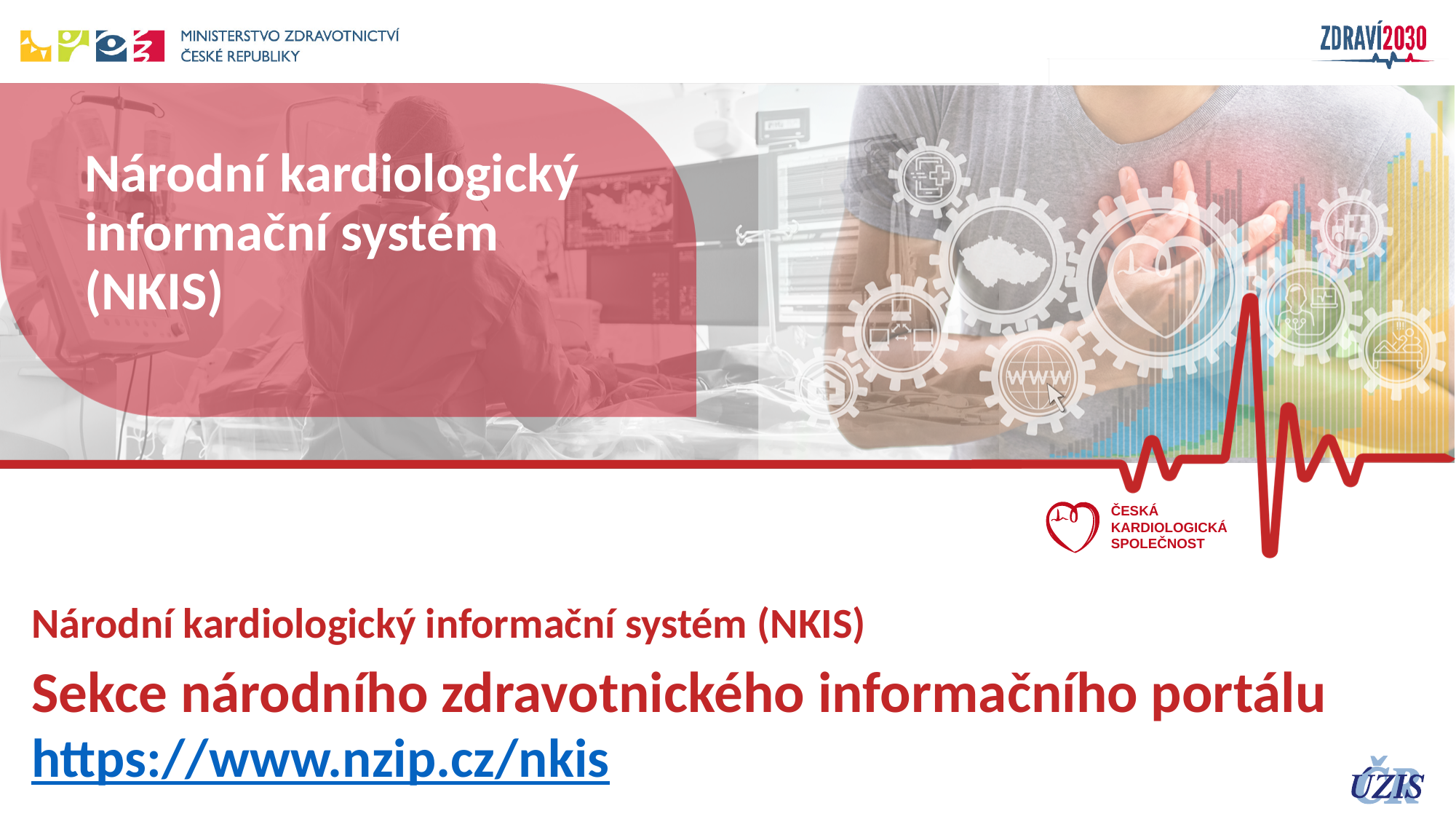

# Národní kardiologický informační systém (NKIS)
Národní kardiologický informační systém (NKIS)
Sekce národního zdravotnického informačního portálu
https://www.nzip.cz/nkis